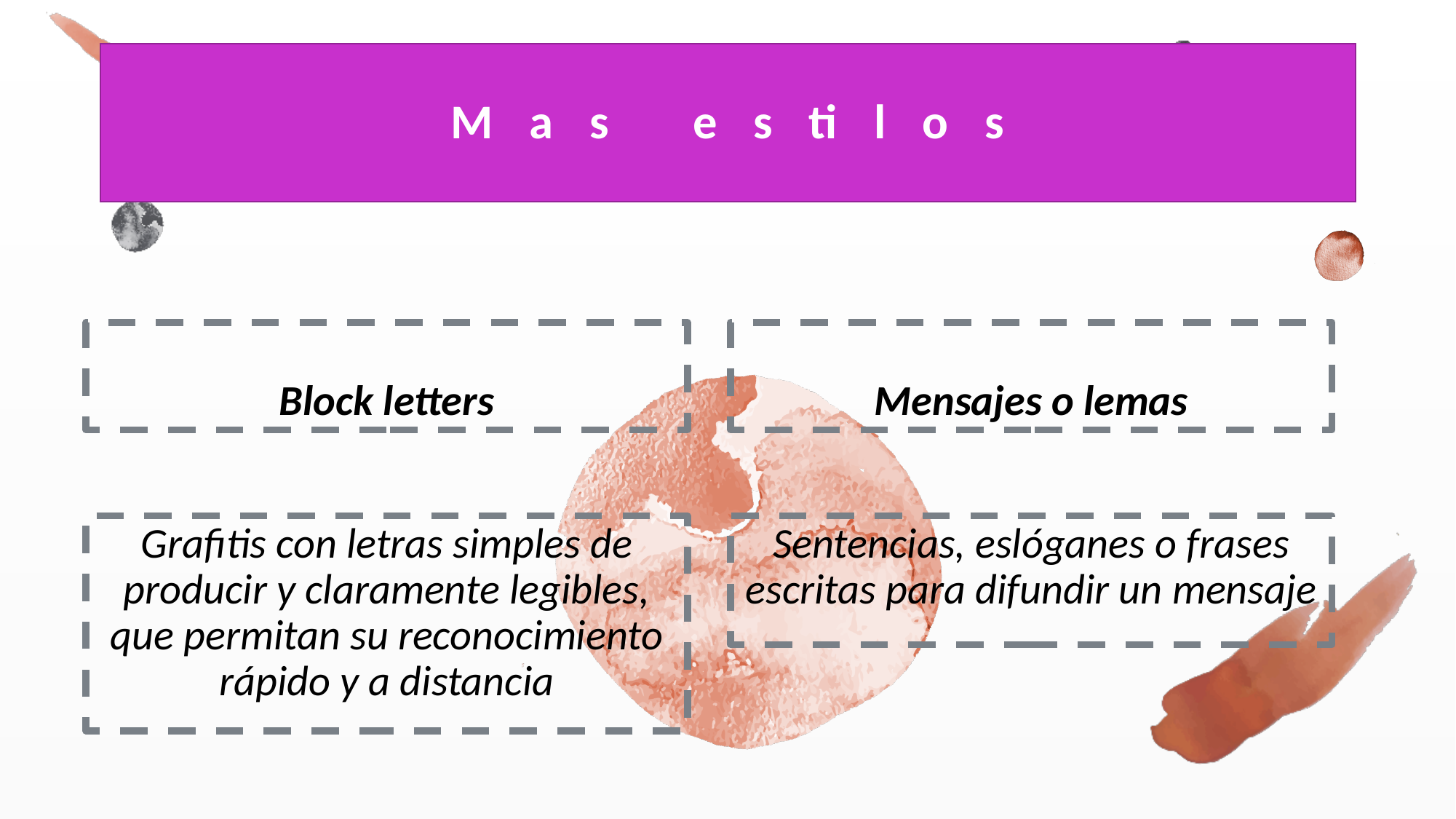

# Mas estilos
Block letters
Mensajes o lemas
Sentencias, eslóganes o frases escritas para difundir un mensaje

Grafitis con letras simples de producir y claramente legibles, que permitan su reconocimiento rápido y a distancia